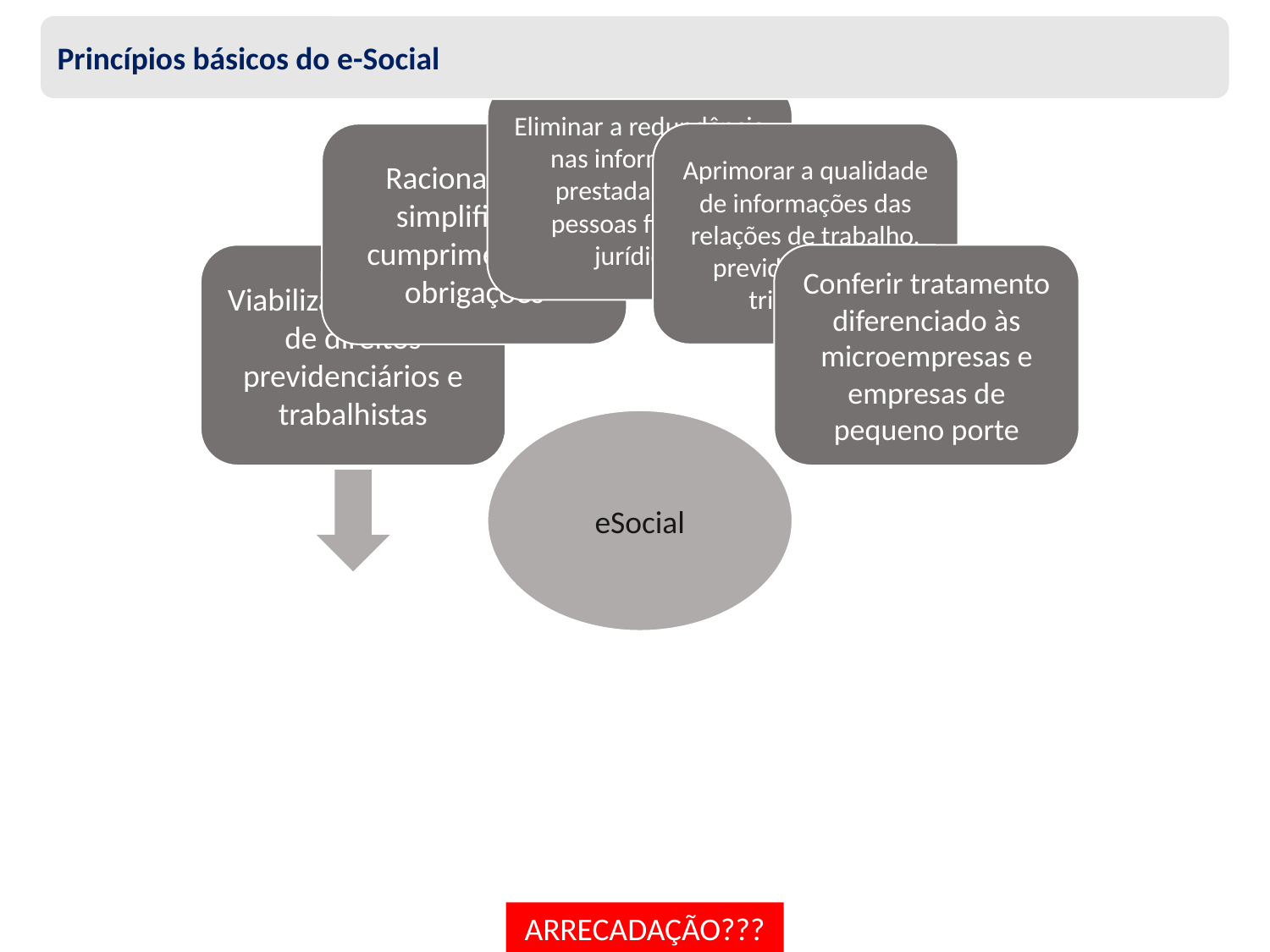

Princípios básicos do e-Social
Conferir tratamento diferenciado às microempresas e empresas de pequeno porte
Viabilizar a garantia de direitos previdenciários e trabalhistas
eSocial
ARRECADAÇÃO???